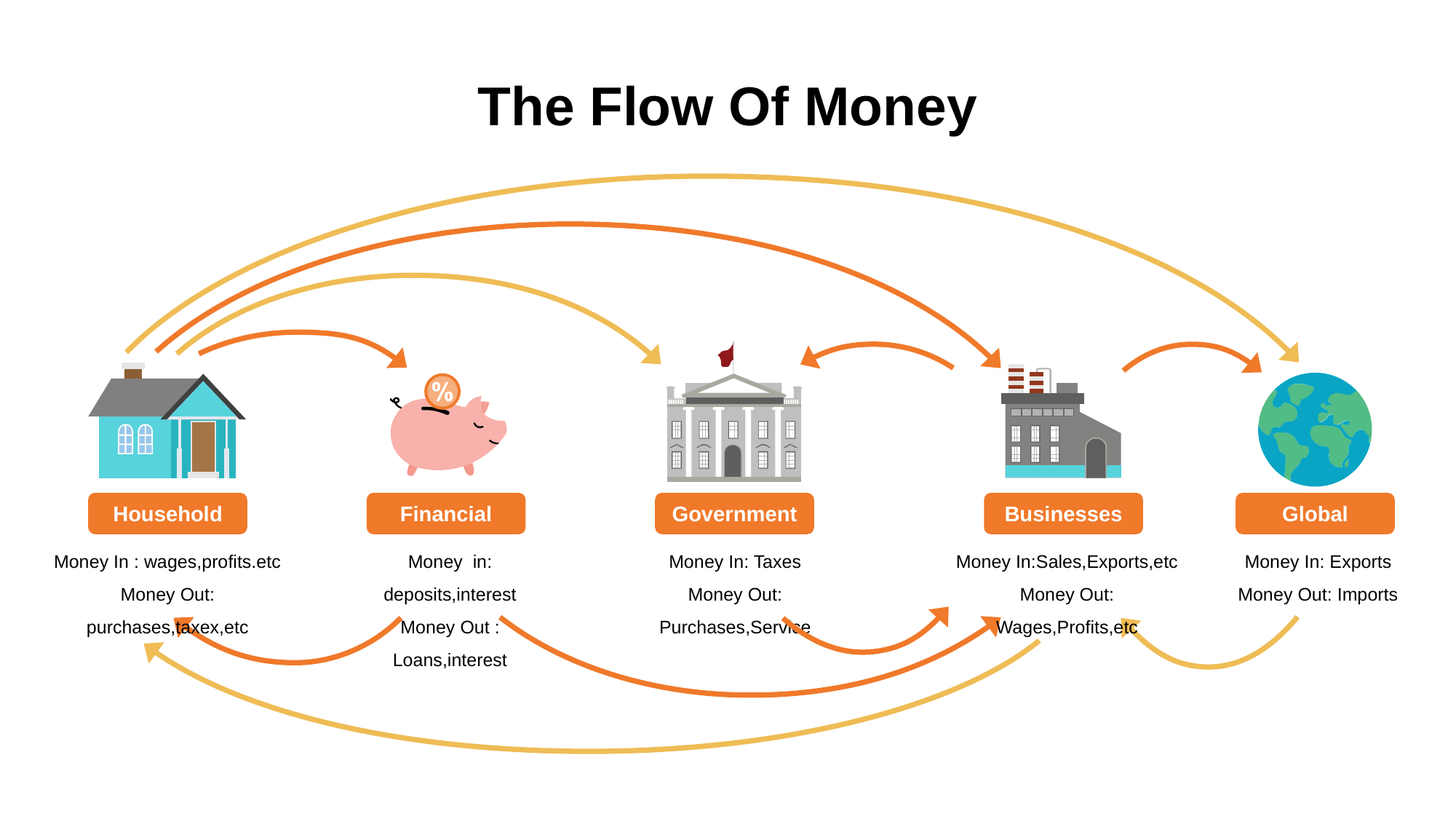

# The Flow Of Money

Household
Financial
Government
Businesses
Global
Money In : wages,profits.etc
Money Out: purchases,taxex,etc
Money  in: deposits,interest
Money Out : Loans,interest
Money In: Taxes
Money Out: Purchases,Service
Money In:Sales,Exports,etc
Money Out: Wages,Profits,etc
Money In: Exports
Money Out: Imports